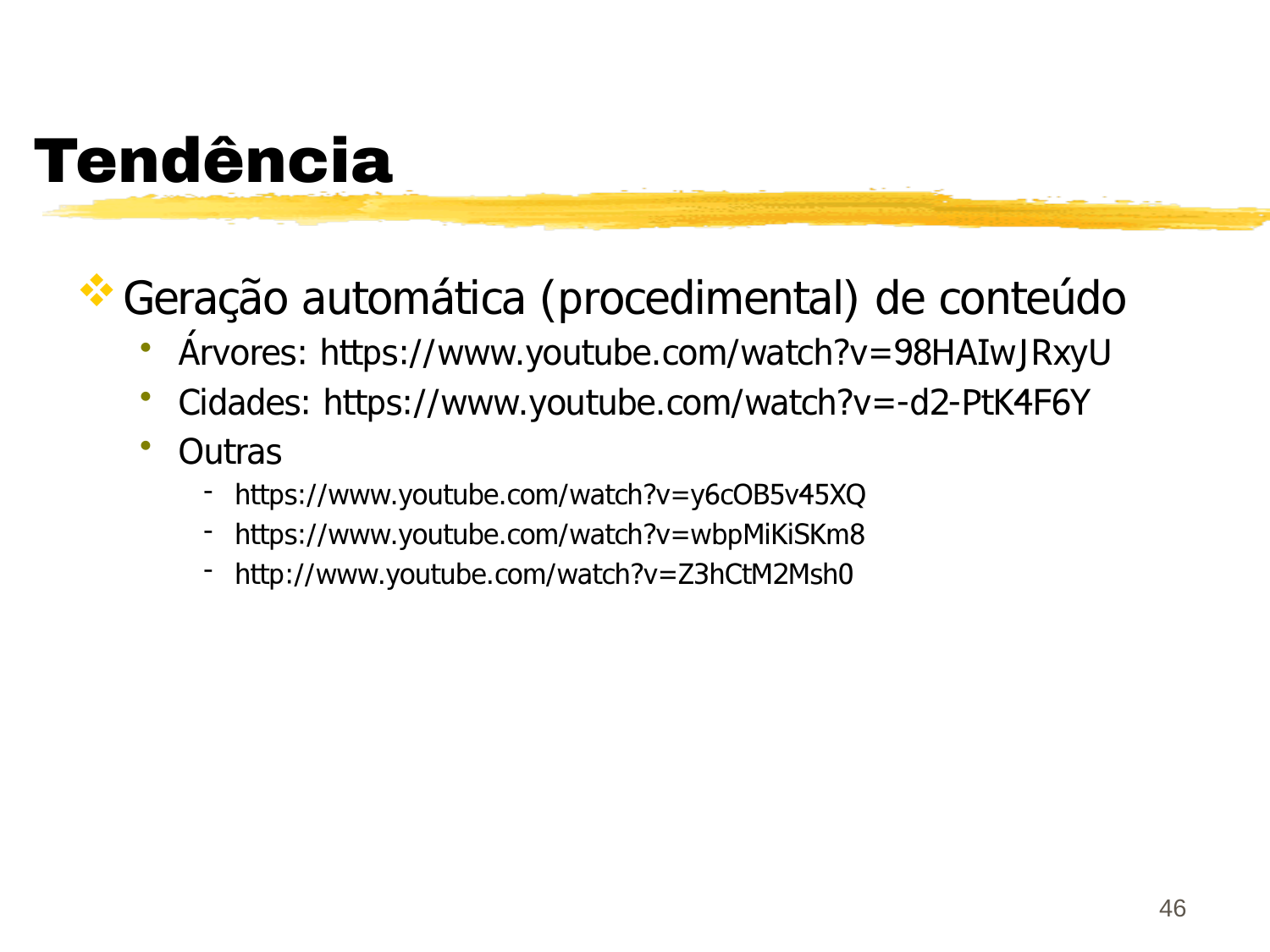

# Tendência
Geração automática (procedimental) de conteúdo
Árvores: https://www.youtube.com/watch?v=98HAIwJRxyU
Cidades: https://www.youtube.com/watch?v=-d2-PtK4F6Y
Outras
https://www.youtube.com/watch?v=y6cOB5v45XQ
https://www.youtube.com/watch?v=wbpMiKiSKm8
http://www.youtube.com/watch?v=Z3hCtM2Msh0
46